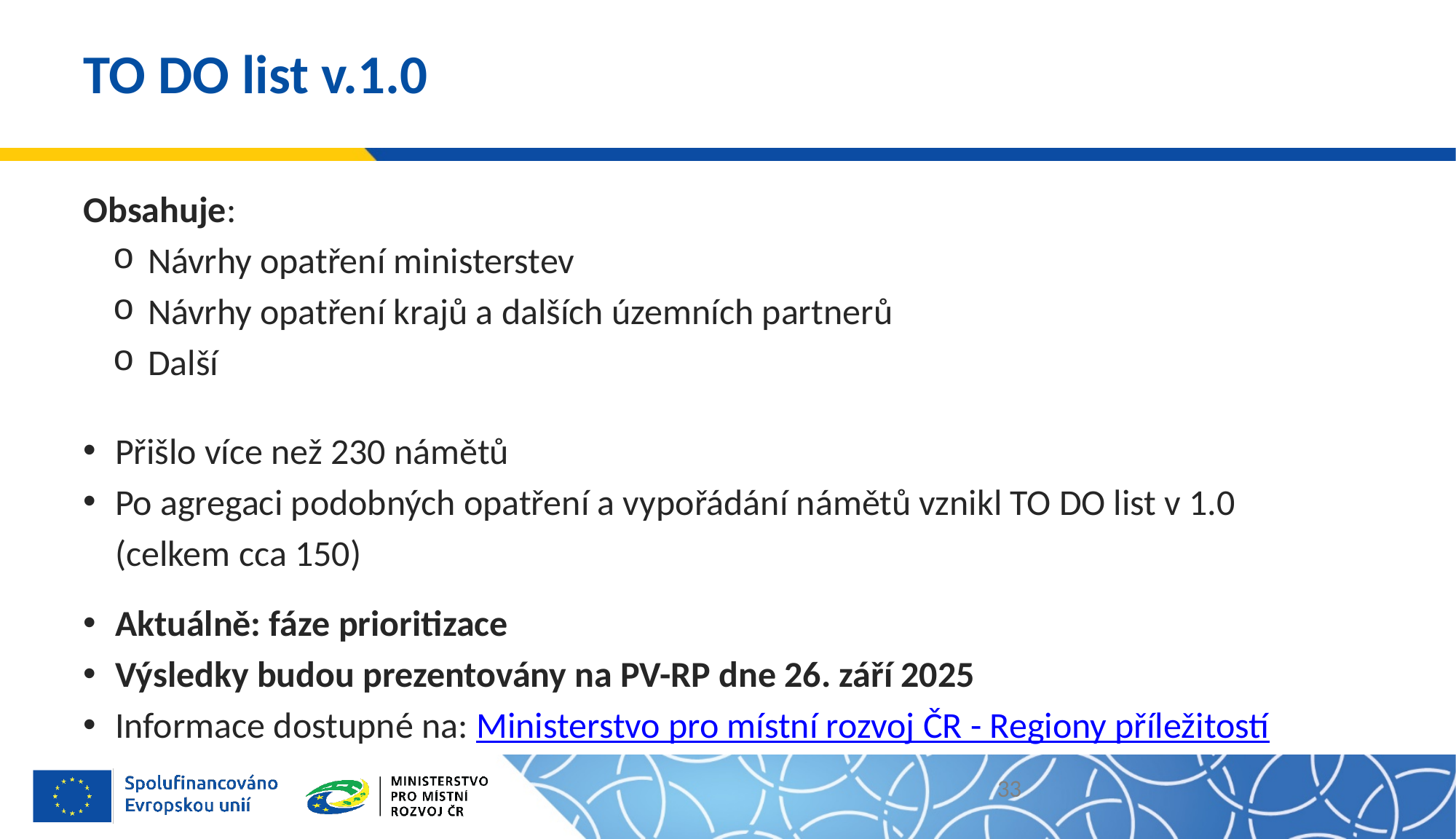

# TO DO list v.1.0
Obsahuje:
Návrhy opatření ministerstev
Návrhy opatření krajů a dalších územních partnerů
Další

Přišlo více než 230 námětů
Po agregaci podobných opatření a vypořádání námětů vznikl TO DO list v 1.0​
(celkem cca 150)

Aktuálně: fáze prioritizace
Výsledky budou prezentovány na PV-RP dne 26. září 2025
Informace dostupné na: Ministerstvo pro místní rozvoj ČR - Regiony příležitostí

33